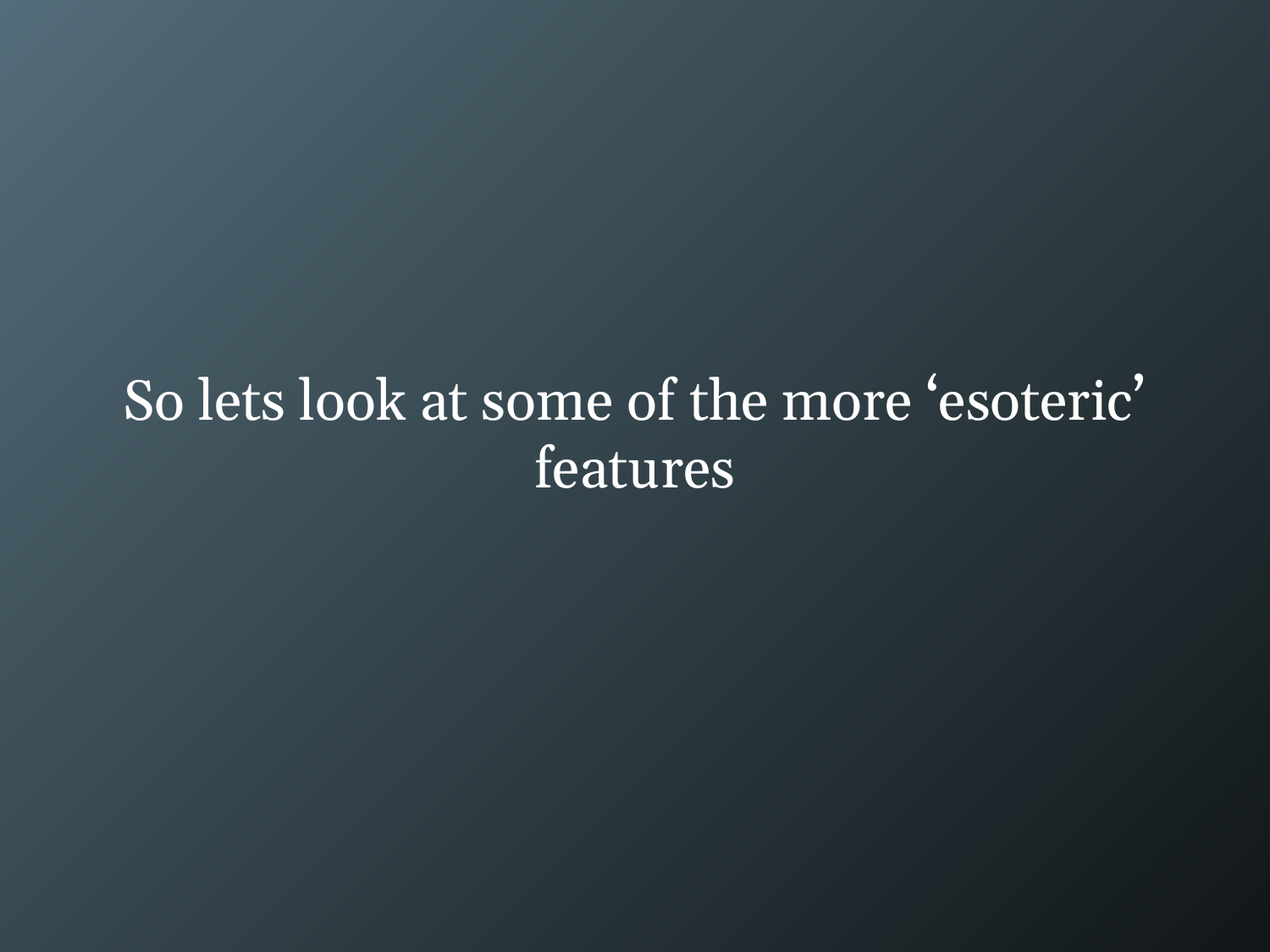

# So lets look at some of the more ‘esoteric’ features